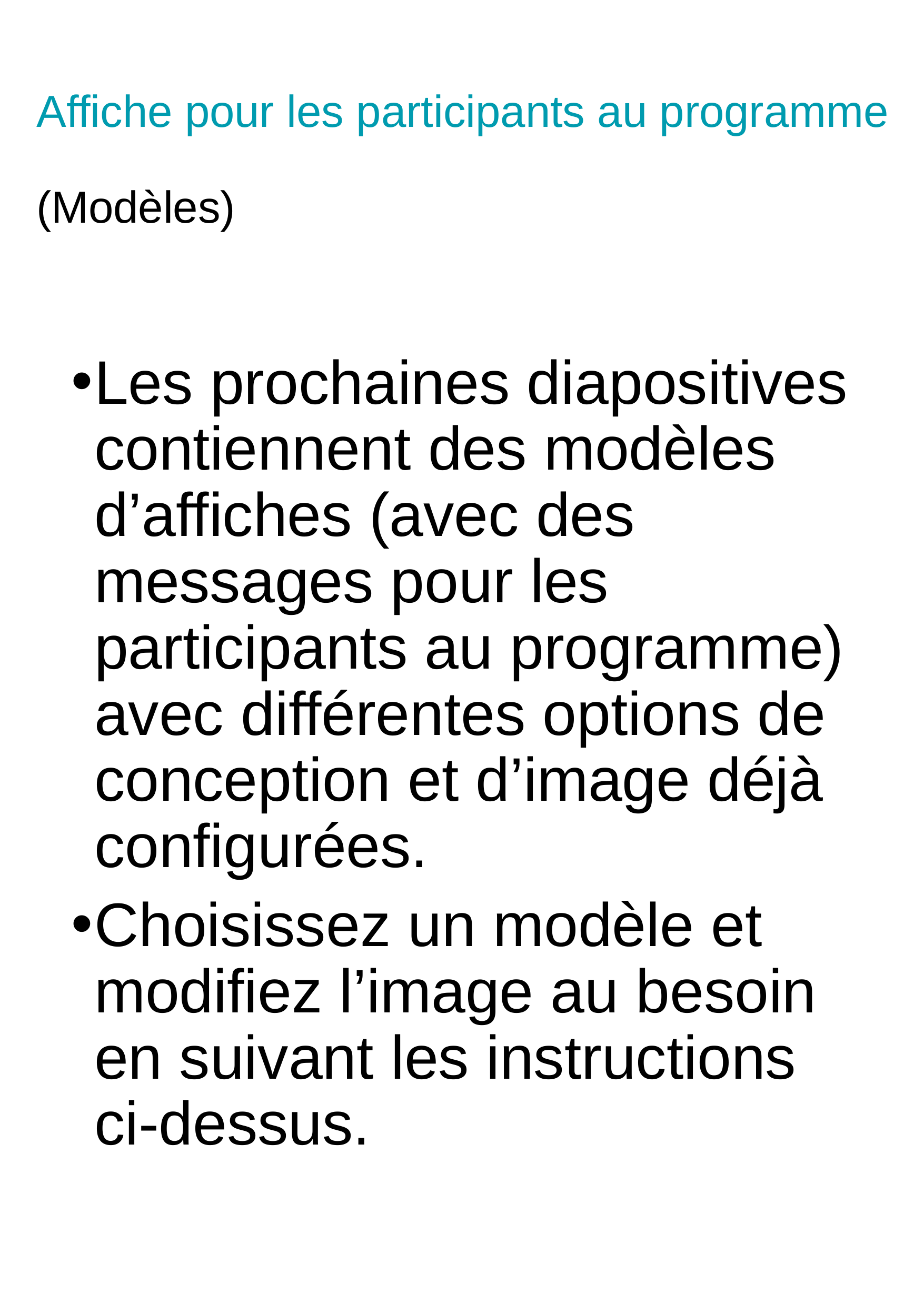

# Affiche pour les participants au programme
(Modèles)
Les prochaines diapositives contiennent des modèles d’affiches (avec des messages pour les participants au programme) avec différentes options de conception et d’image déjà configurées.
Choisissez un modèle et modifiez l’image au besoin en suivant les instructions ci-dessus.